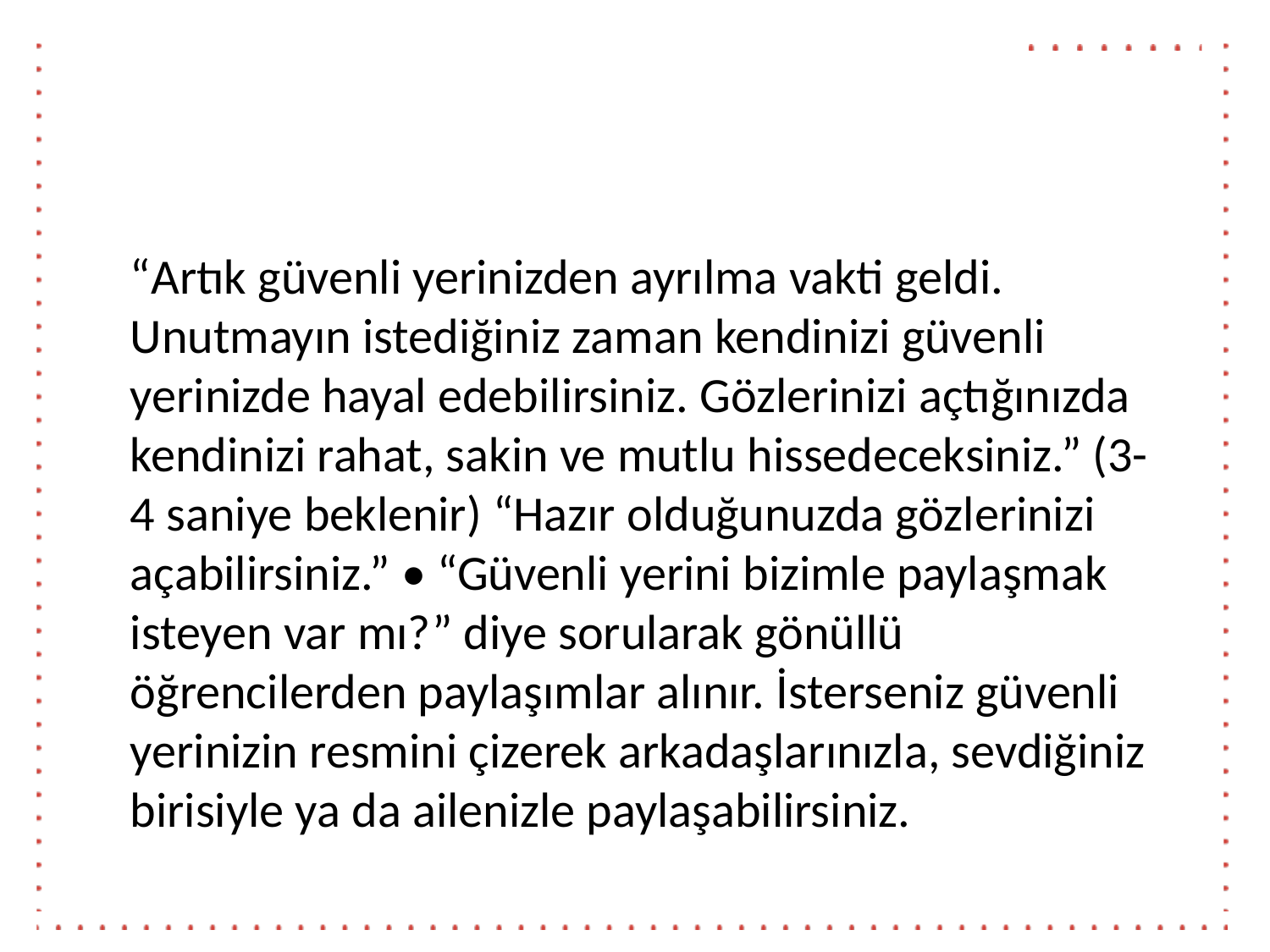

“Artık güvenli yerinizden ayrılma vakti geldi. Unutmayın istediğiniz zaman kendinizi güvenli yerinizde hayal edebilirsiniz. Gözlerinizi açtığınızda kendinizi rahat, sakin ve mutlu hissedeceksiniz.” (3-4 saniye beklenir) “Hazır olduğunuzda gözlerinizi açabilirsiniz.” • “Güvenli yerini bizimle paylaşmak isteyen var mı?” diye sorularak gönüllü öğrencilerden paylaşımlar alınır. İsterseniz güvenli yerinizin resmini çizerek arkadaşlarınızla, sevdiğiniz birisiyle ya da ailenizle paylaşabilirsiniz.